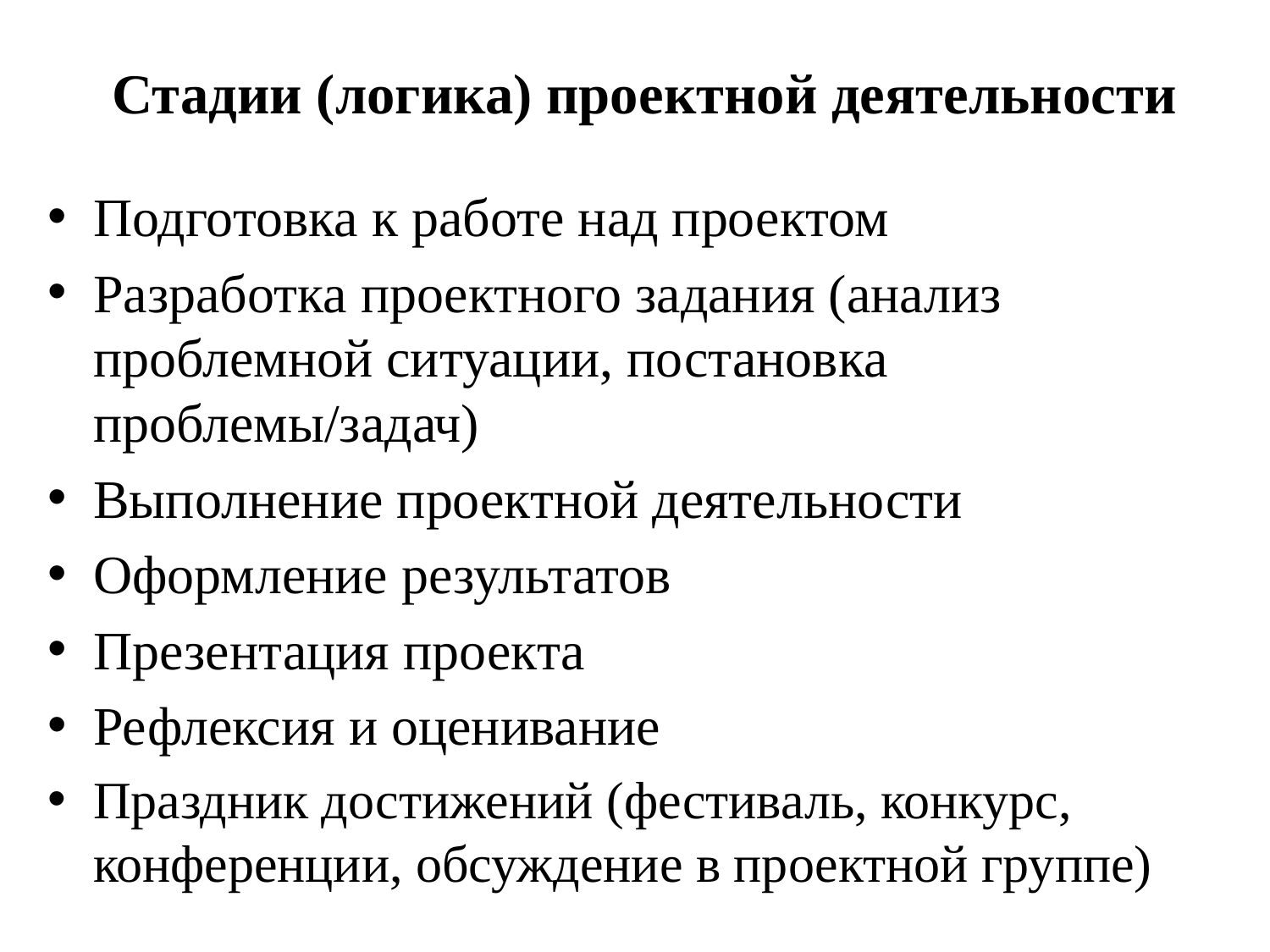

# Стадии (логика) проектной деятельности
Подготовка к работе над проектом
Разработка проектного задания (анализ проблемной ситуации, постановка проблемы/задач)
Выполнение проектной деятельности
Оформление результатов
Презентация проекта
Рефлексия и оценивание
Праздник достижений (фестиваль, конкурс, конференции, обсуждение в проектной группе)